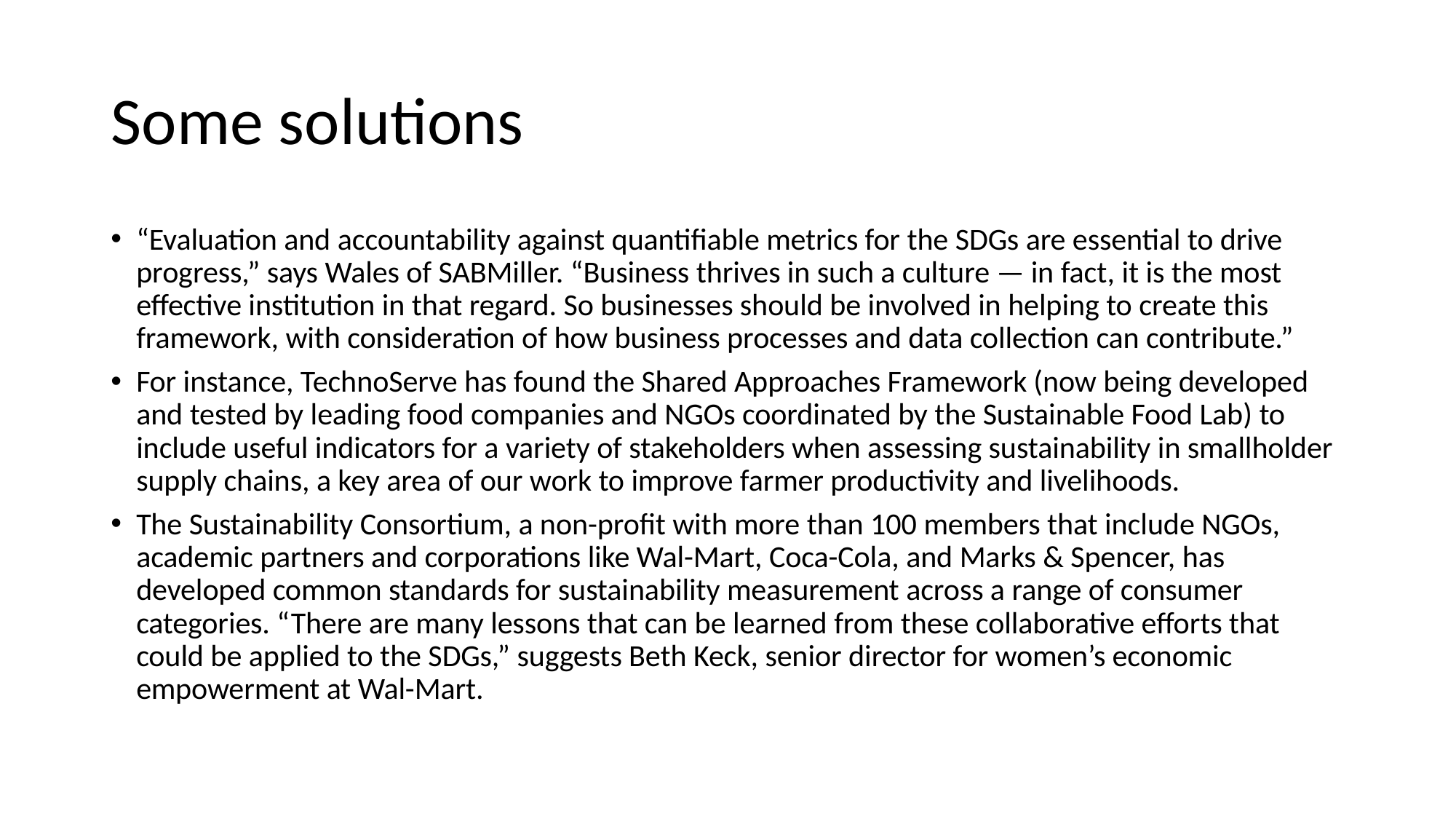

# Some solutions
“Evaluation and accountability against quantifiable metrics for the SDGs are essential to drive progress,” says Wales of SABMiller. “Business thrives in such a culture — in fact, it is the most effective institution in that regard. So businesses should be involved in helping to create this framework, with consideration of how business processes and data collection can contribute.”
For instance, TechnoServe has found the Shared Approaches Framework (now being developed and tested by leading food companies and NGOs coordinated by the Sustainable Food Lab) to include useful indicators for a variety of stakeholders when assessing sustainability in smallholder supply chains, a key area of our work to improve farmer productivity and livelihoods.
The Sustainability Consortium, a non-profit with more than 100 members that include NGOs, academic partners and corporations like Wal-Mart, Coca-Cola, and Marks & Spencer, has developed common standards for sustainability measurement across a range of consumer categories. “There are many lessons that can be learned from these collaborative efforts that could be applied to the SDGs,” suggests Beth Keck, senior director for women’s economic empowerment at Wal-Mart.